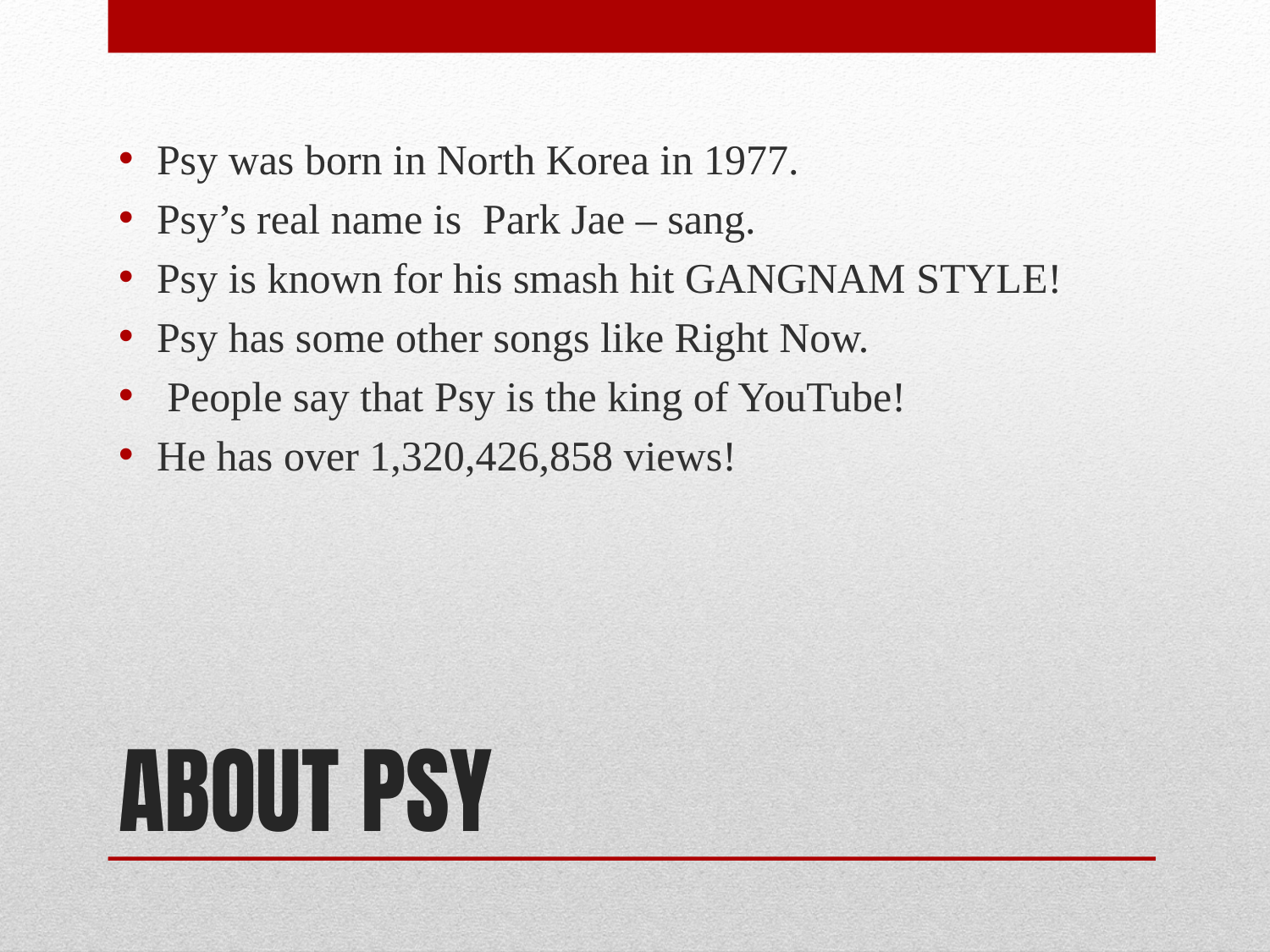

Psy was born in North Korea in 1977.
Psy’s real name is  Park Jae – sang.
Psy is known for his smash hit GANGNAM STYLE!
Psy has some other songs like Right Now.
 People say that Psy is the king of YouTube!
He has over 1,320,426,858 views!

# ABOUT PSY